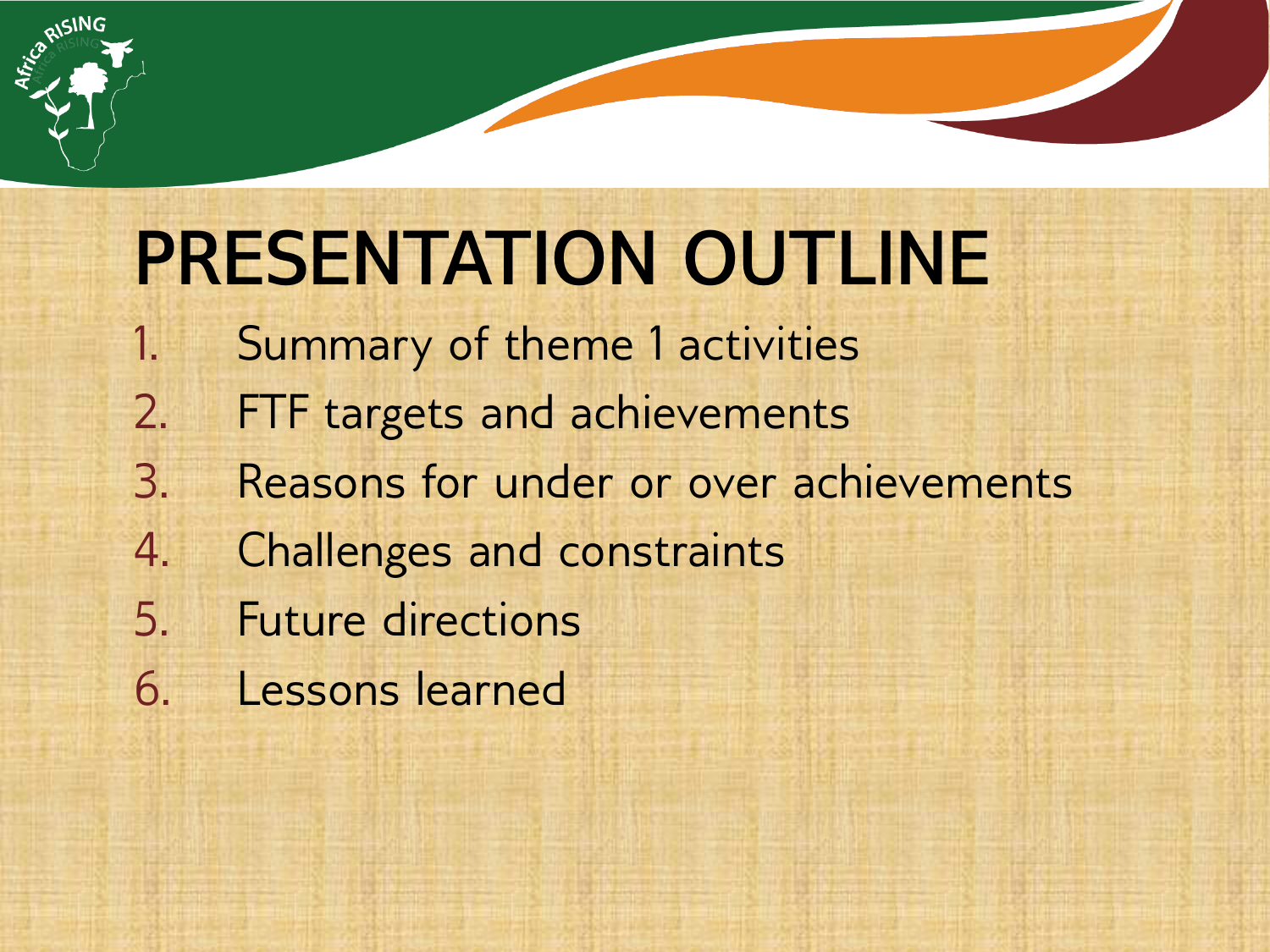

PRESENTATION OUTLINE
Summary of theme 1 activities
FTF targets and achievements
Reasons for under or over achievements
Challenges and constraints
Future directions
Lessons learned